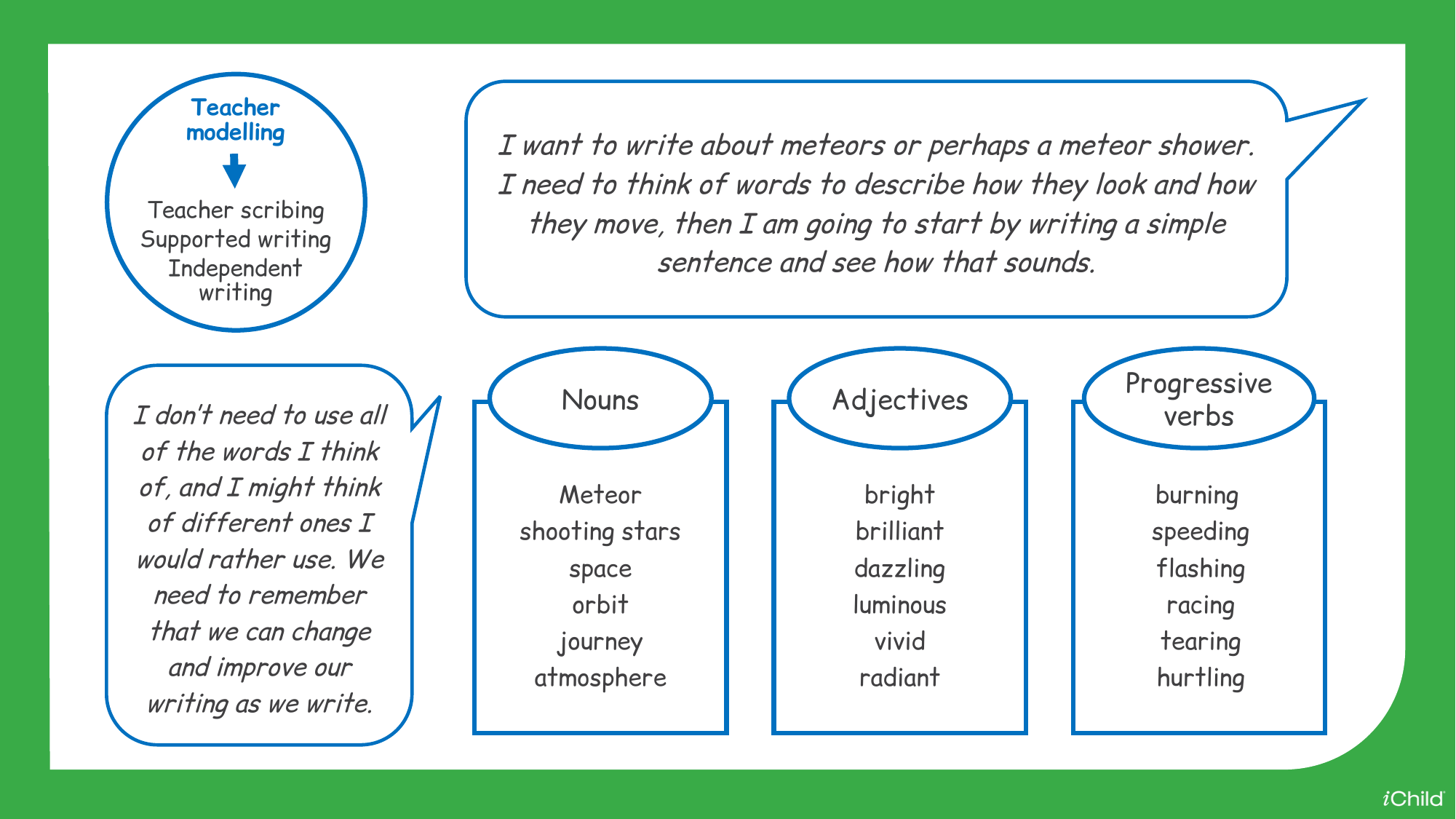

Teacher modelling
Teacher scribing
Supported writing
Independent writing
I want to write about meteors or perhaps a meteor shower. I need to think of words to describe how they look and how they move, then I am going to start by writing a simple sentence and see how that sounds.
Nouns
Adjectives
Progressive
verbs
I don’t need to use all of the words I think of, and I might think of different ones I would rather use. We need to remember that we can change and improve our writing as we write.

Meteor
shooting stars
space
orbit
journey
atmosphere

bright
brilliant
dazzling
luminous
vivid
radiant
burning
speeding
flashing
racing
tearing
hurtling